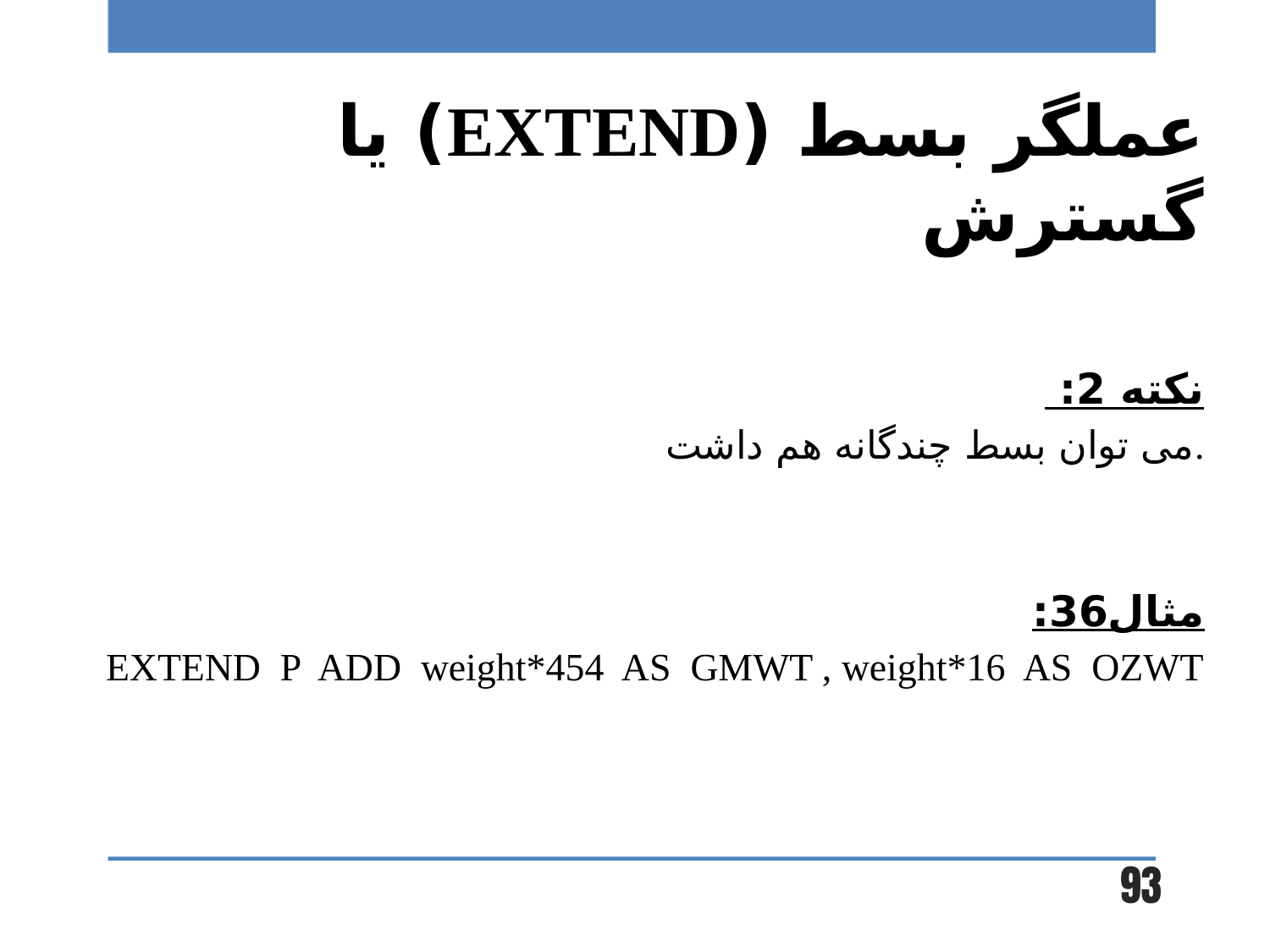

عملگر بسط (EXTEND) یا گسترش

نکته 2:
می توان بسط چندگانه هم داشت.

مثال36:
EXTEND  P  ADD  weight*454  AS  GMWT , weight*16  AS  OZWT

93